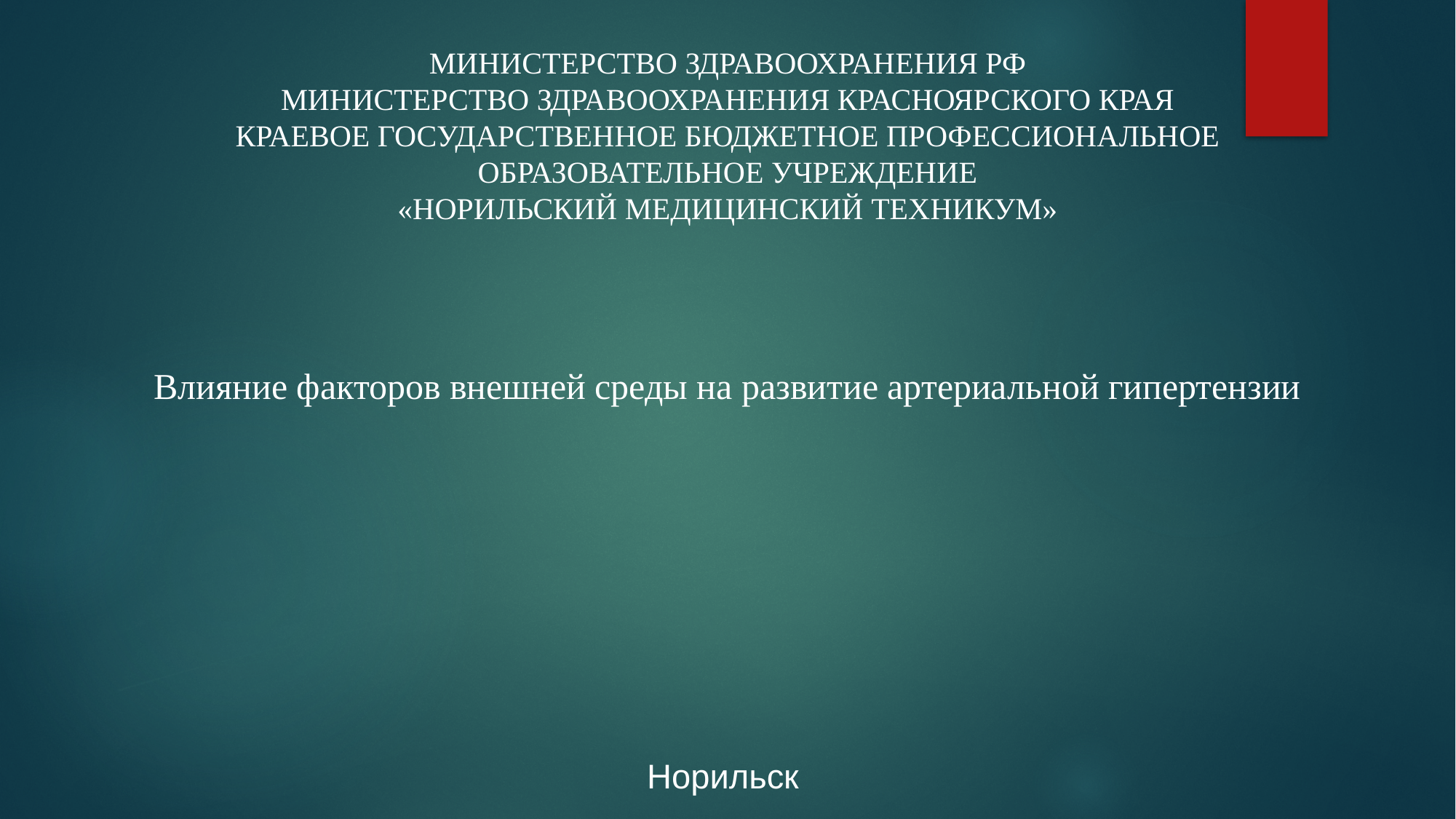

Министерство здравоохранения РФ
Министерство здравоохранения Красноярского края
Краевое государственное бюджетное профессиональное образовательное учреждение
«Норильский медицинский техникум»
# Влияние факторов внешней среды на развитие артериальной гипертензии
Норильск